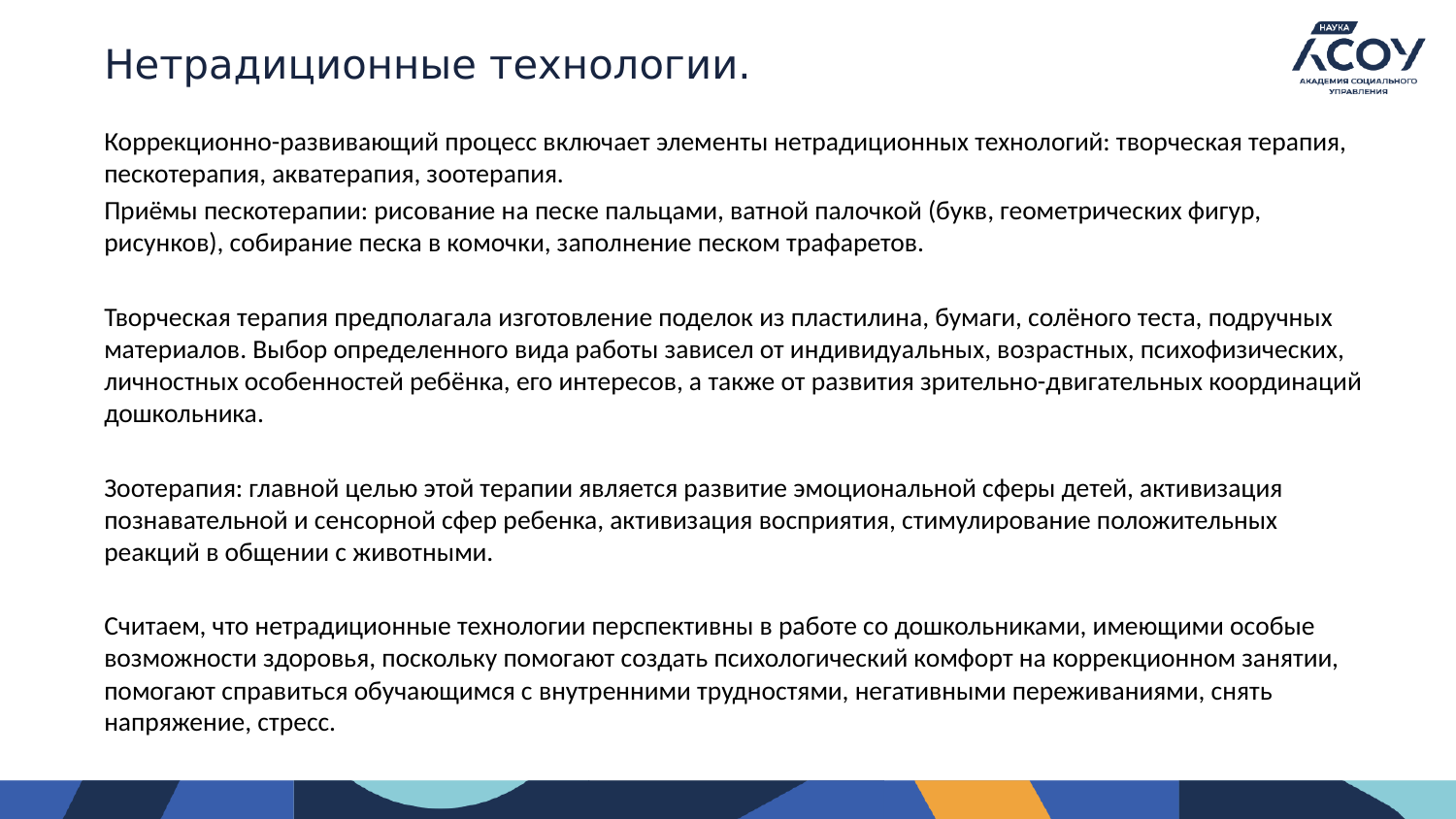

# Нетрадиционные технологии.
Коррекционно-развивающий процесс включает элементы нетрадиционных технологий: творческая терапия, пескотерапия, акватерапия, зоотерапия.
Приёмы пескотерапии: рисование на песке пальцами, ватной палочкой (букв, геометрических фигур, рисунков), собирание песка в комочки, заполнение песком трафаретов.

Творческая терапия предполагала изготовление поделок из пластилина, бумаги, солёного теста, подручных материалов. Выбор определенного вида работы зависел от индивидуальных, возрастных, психофизических, личностных особенностей ребёнка, его интересов, а также от развития зрительно-двигательных координаций дошкольника.

Зоотерапия: главной целью этой терапии является развитие эмоциональной сферы детей, активизация познавательной и сенсорной сфер ребенка, активизация восприятия, стимулирование положительных реакций в общении с животными.

Считаем, что нетрадиционные технологии перспективны в работе со дошкольниками, имеющими особые возможности здоровья, поскольку помогают создать психологический комфорт на коррекционном занятии, помогают справиться обучающимся с внутренними трудностями, негативными переживаниями, снять напряжение, стресс.